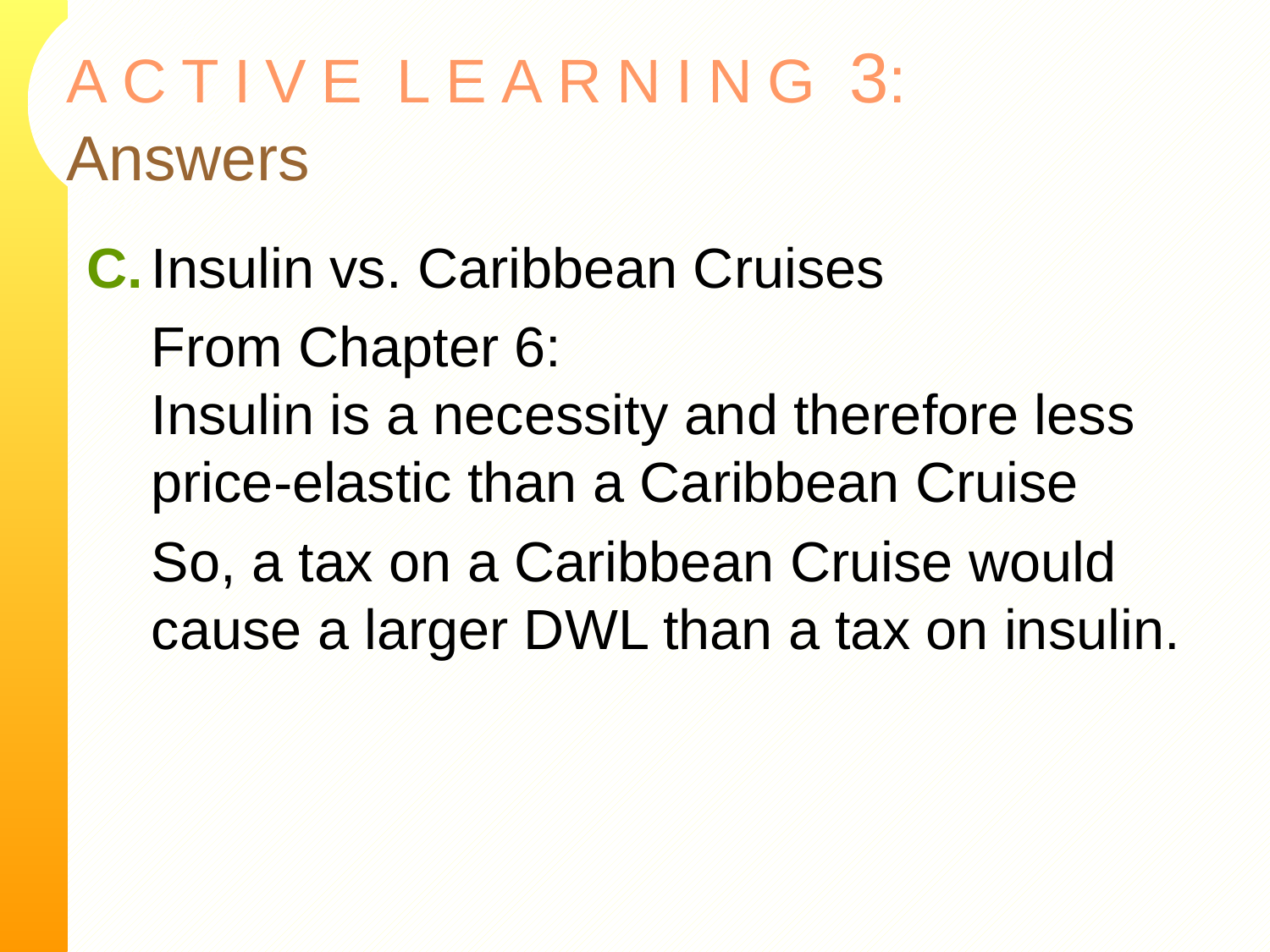

# A C T I V E  L E A R N I N G  3: Answers
C.	Insulin vs. Caribbean Cruises
	From Chapter 6:
Insulin is a necessity and therefore less price-elastic than a Caribbean Cruise
	So, a tax on a Caribbean Cruise would cause a larger DWL than a tax on insulin.